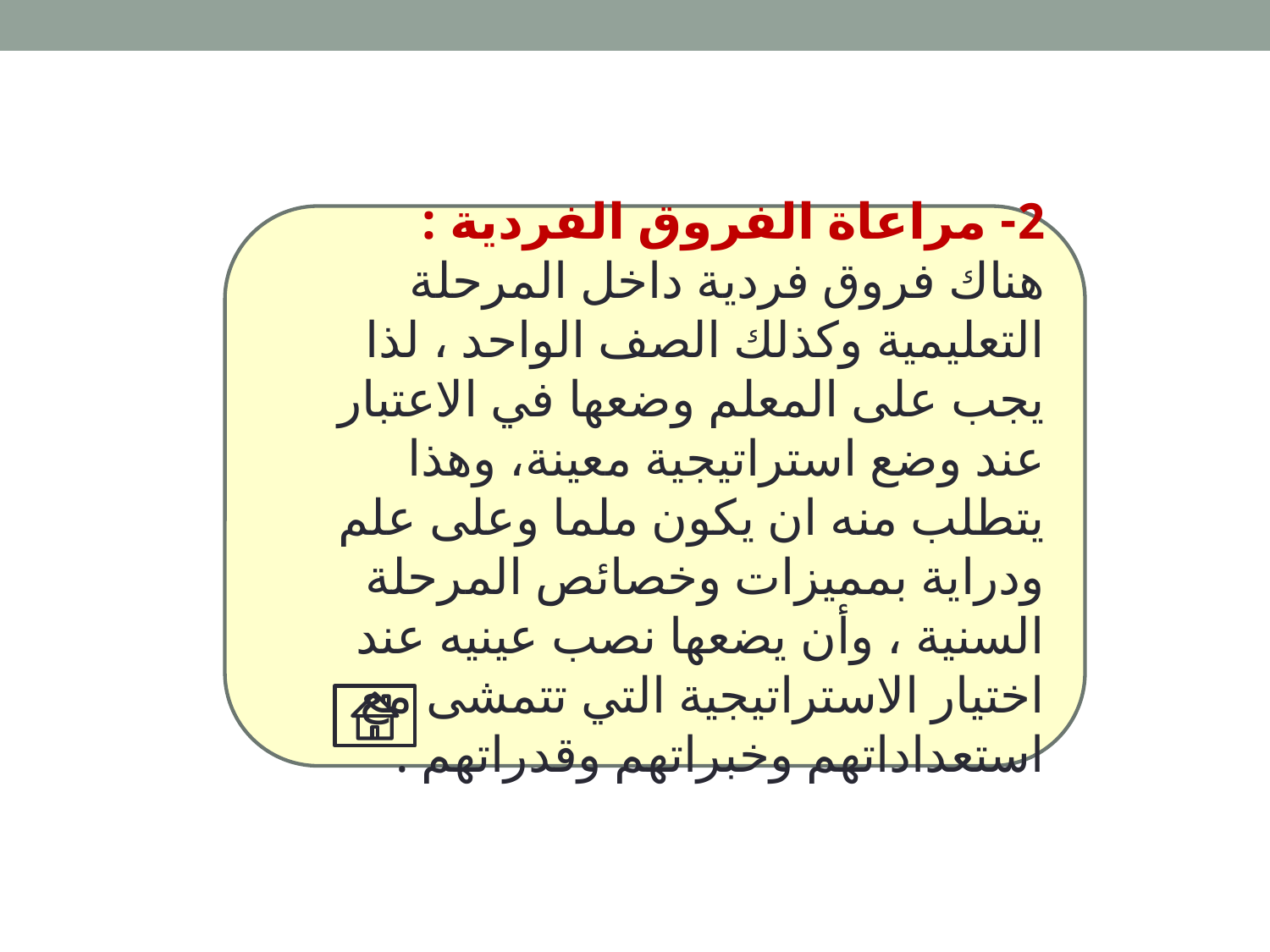

2- مراعاة الفروق الفردية :
هناك فروق فردية داخل المرحلة التعليمية وكذلك الصف الواحد ، لذا يجب على المعلم وضعها في الاعتبار عند وضع استراتيجية معينة، وهذا يتطلب منه ان يكون ملما وعلى علم ودراية بمميزات وخصائص المرحلة السنية ، وأن يضعها نصب عينيه عند اختيار الاستراتيجية التي تتمشى مع استعداداتهم وخبراتهم وقدراتهم .